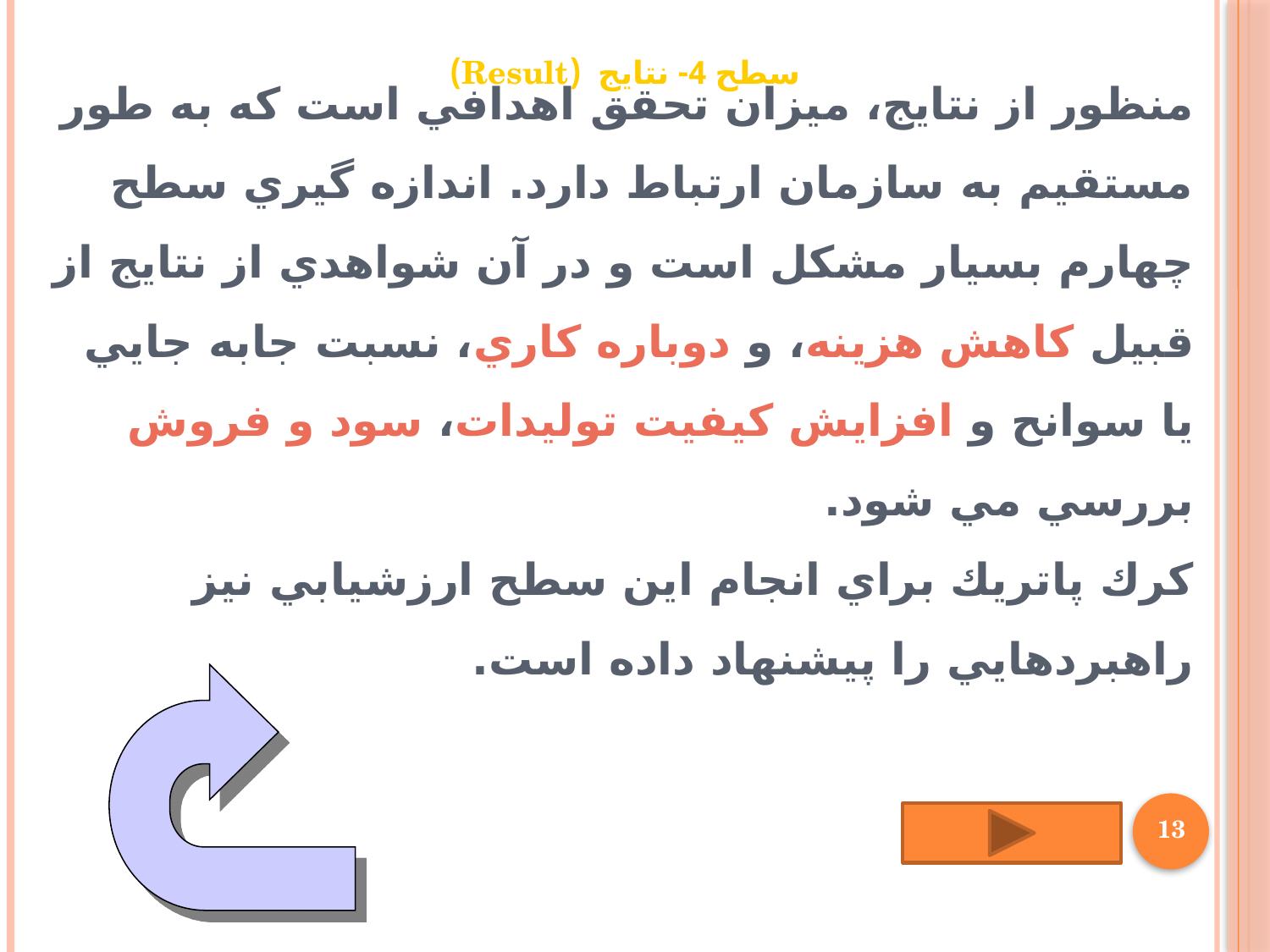

# منظور از نتايج، ميزان تحقق اهدافي است كه به طور مستقيم به سازمان ارتباط دارد. اندازه گيري سطح چهارم بسيار مشكل است و در آن شواهدي از نتايج از قبيل كاهش هزينه، و دوباره كاري، نسبت جابه جايي يا سوانح و افزايش كيفيت توليدات، سود و فروش بررسي مي شود. كرك پاتريك براي انجام اين سطح ارزشيابي نيز راهبردهايي را پيشنهاد داده است.
سطح 4- نتايج  (Result)

13